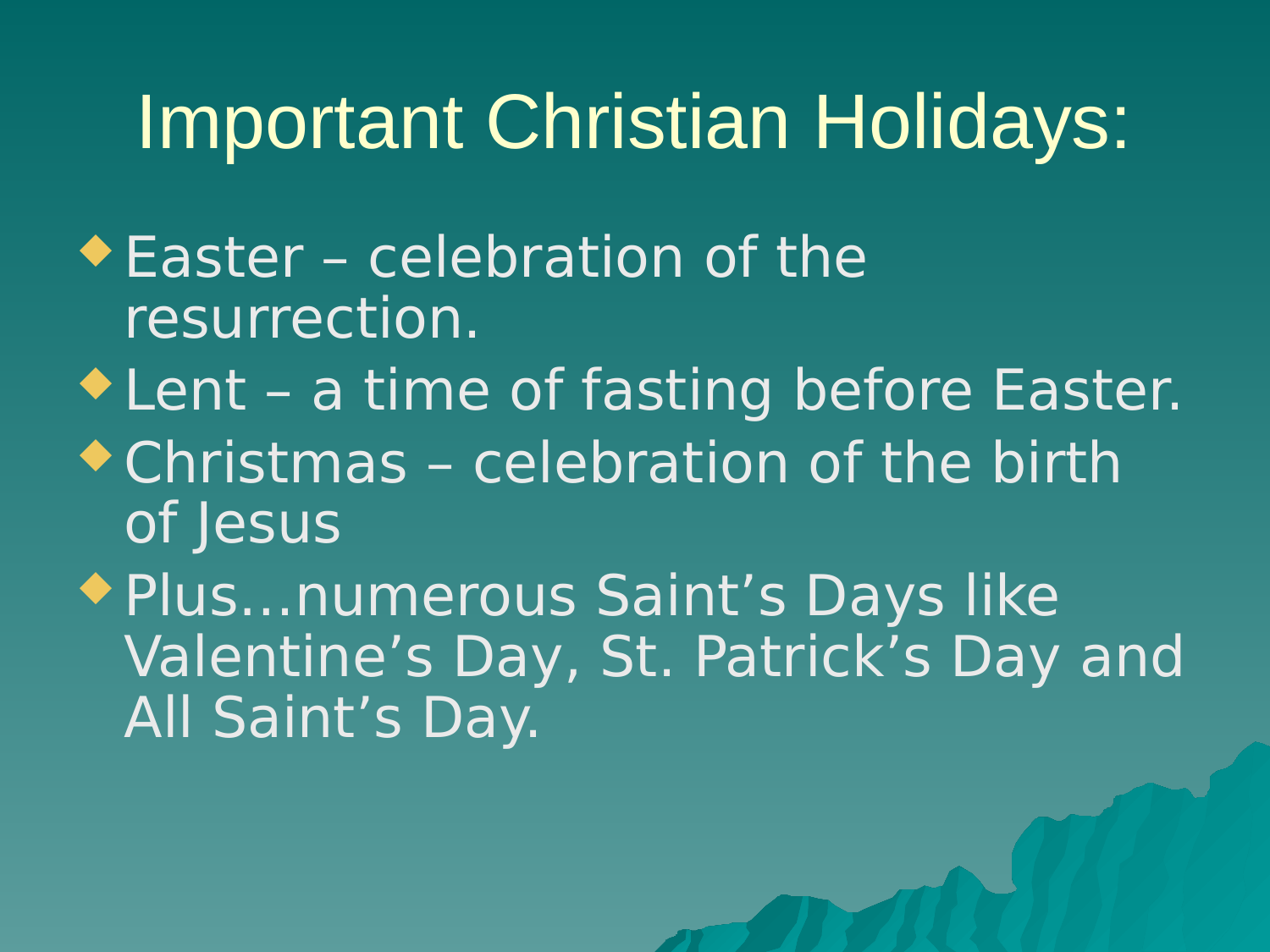

# Important Christian Holidays:
Easter – celebration of the resurrection.
Lent – a time of fasting before Easter.
Christmas – celebration of the birth of Jesus
Plus…numerous Saint’s Days like Valentine’s Day, St. Patrick’s Day and All Saint’s Day.